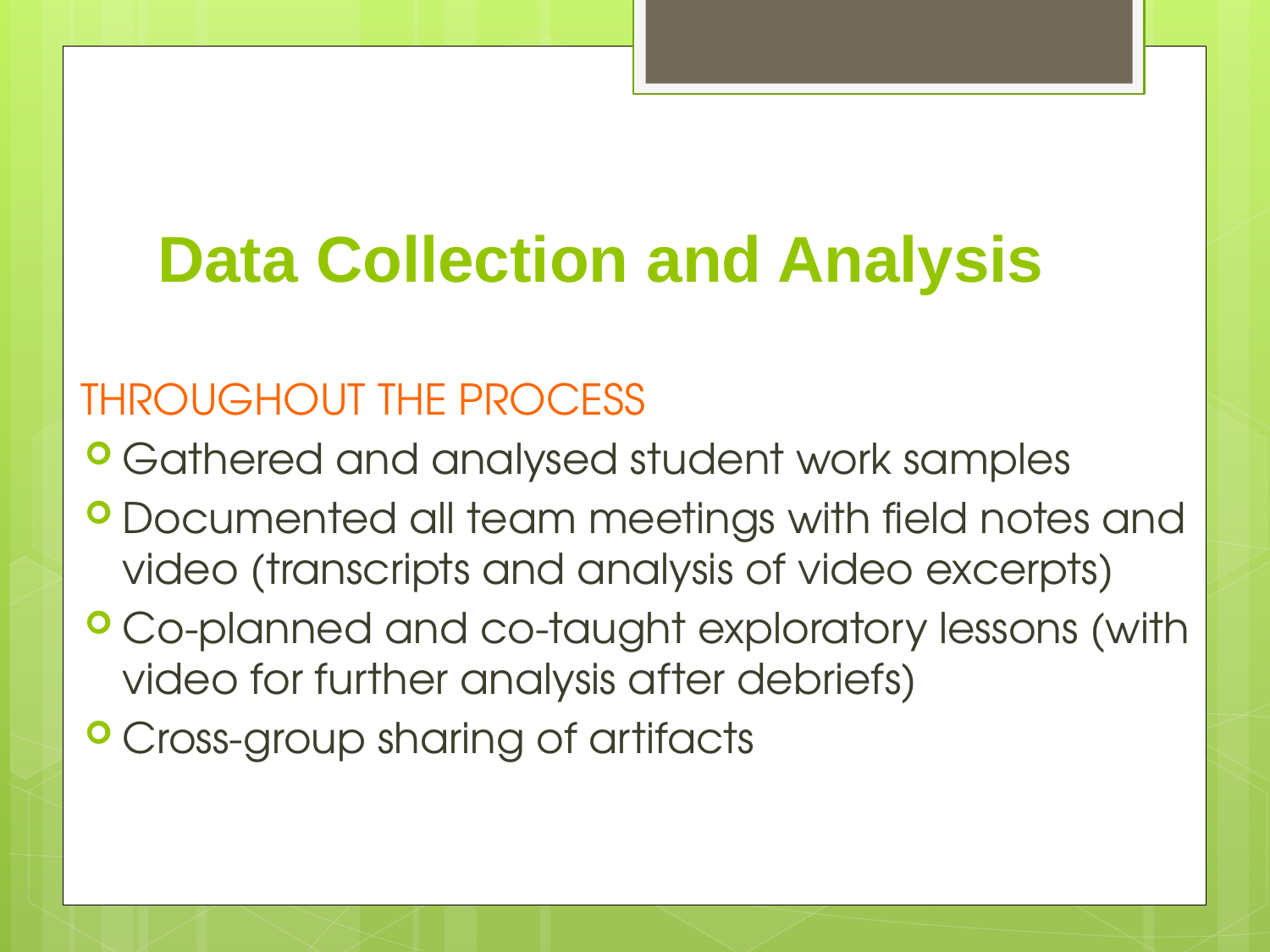

# Data Collection and Analysis
THROUGHOUT THE PROCESS
Gathered and analysed student work samples
Documented all team meetings with field notes and video (transcripts and analysis of video excerpts)
Co-planned and co-taught exploratory lessons (with video for further analysis after debriefs)
Cross-group sharing of artifacts